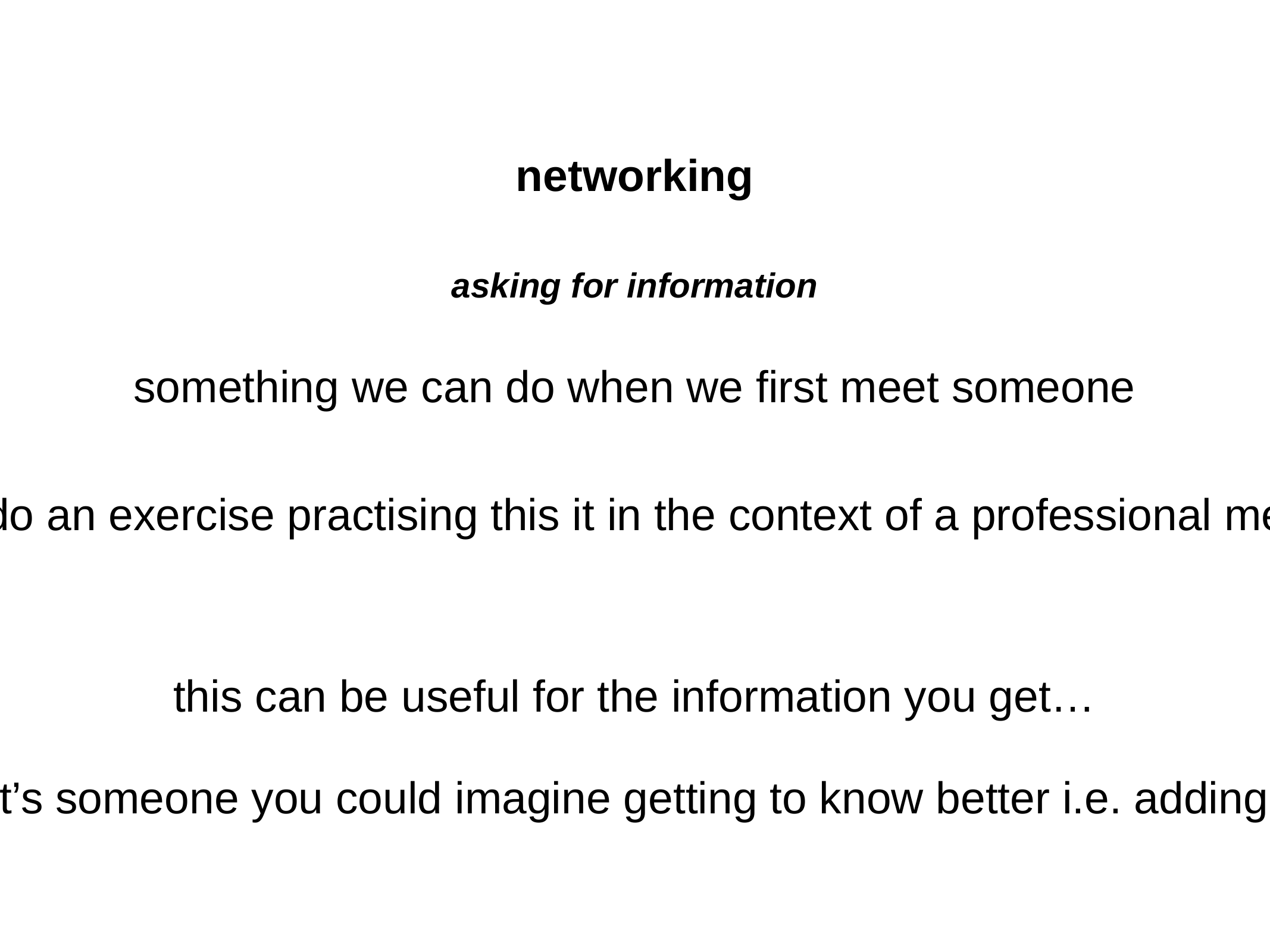

networking
asking for information
something we can do when we first meet someone
we’ll do an exercise practising this it in the context of a professional meeting
this can be useful for the information you get…
…but can also be used as a proxy for checking out if it’s someone you could imagine getting to know better i.e. adding each other (it’s mutual) to your professional networks